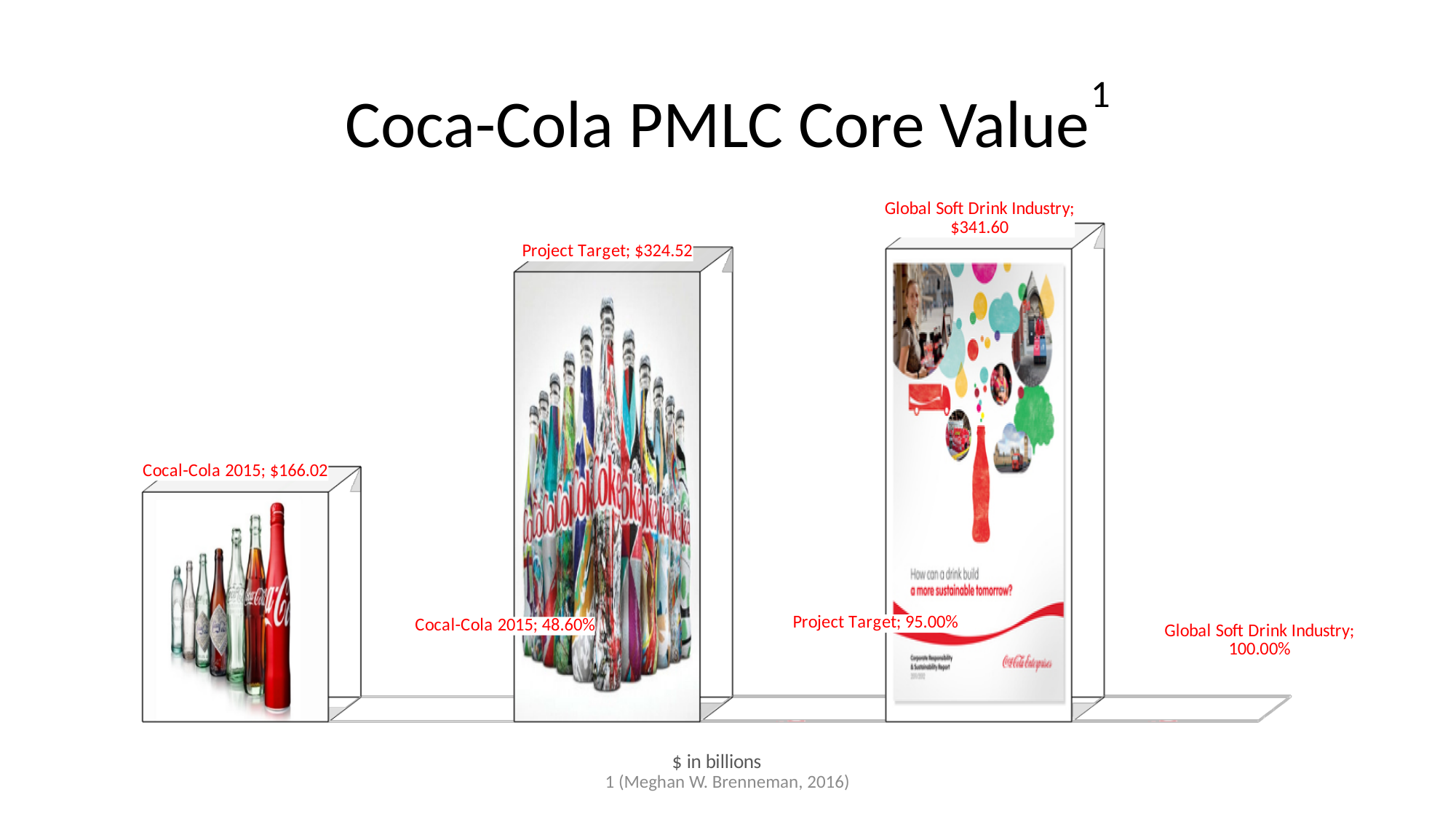

# Coca-Cola PMLC Core Value1

[unsupported chart]

1 (Meghan W. Brenneman, 2016)